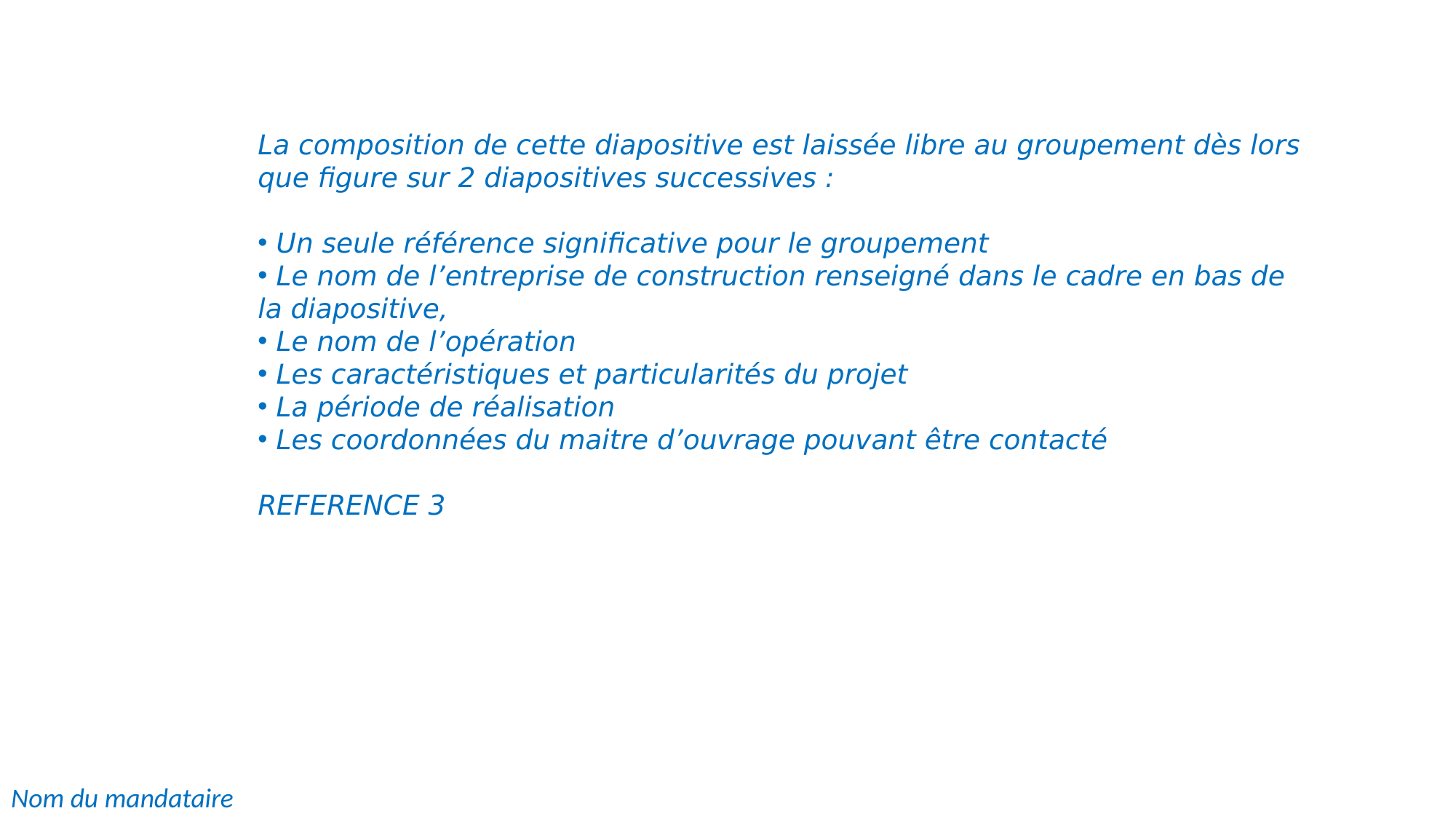

La composition de cette diapositive est laissée libre au groupement dès lors que figure sur 2 diapositives successives :

 Un seule référence significative pour le groupement
 Le nom de l’entreprise de construction renseigné dans le cadre en bas de  la diapositive,
 Le nom de l’opération
 Les caractéristiques et particularités du projet
 La période de réalisation
 Les coordonnées du maitre d’ouvrage pouvant être contacté

REFERENCE 3
Nom du mandataire